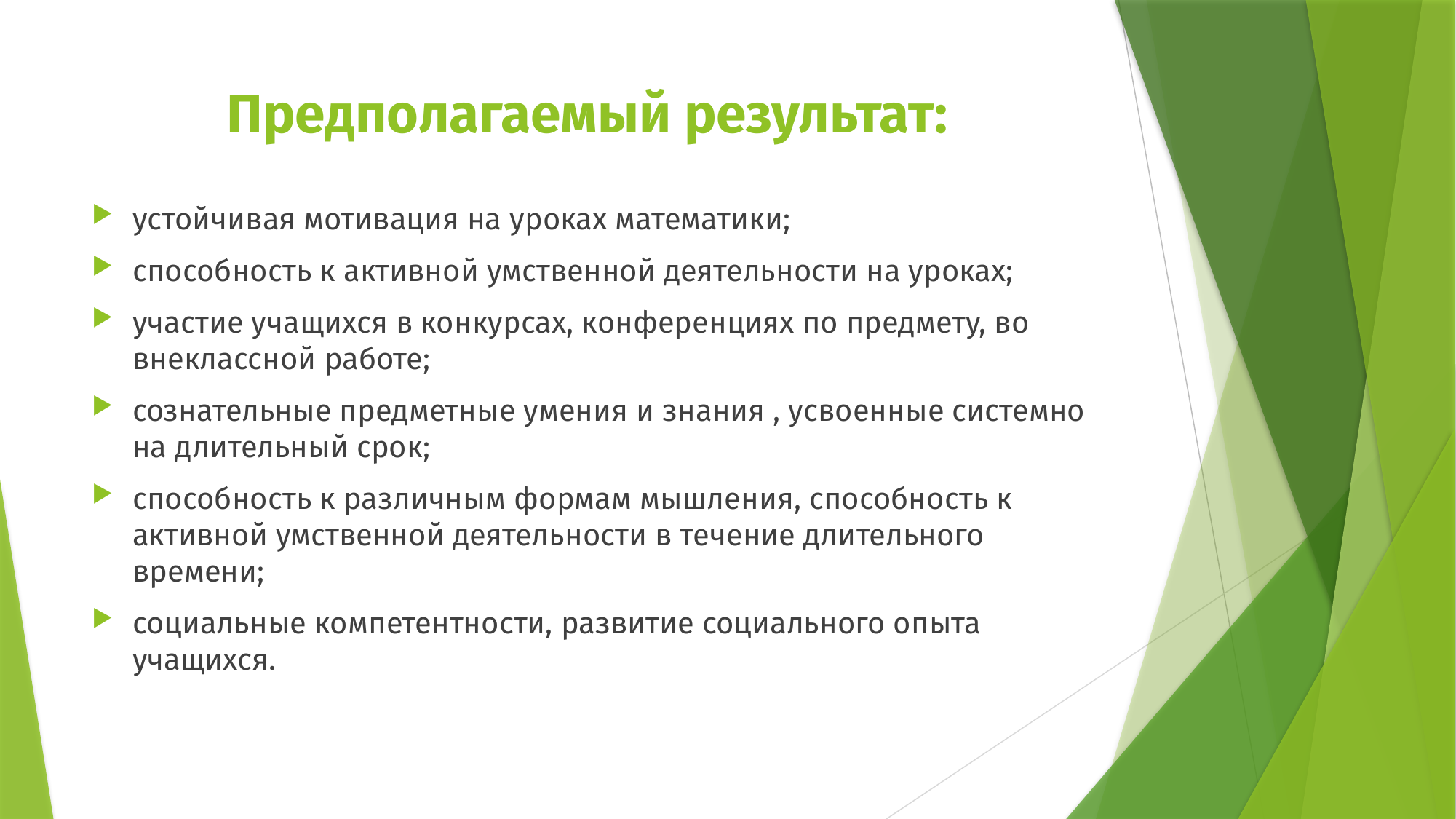

# Предполагаемый результат:
устойчивая мотивация на уроках математики;
способность к активной умственной деятельности на уроках;
участие учащихся в конкурсах, конференциях по предмету, во внеклассной работе;
сознательные предметные умения и знания , усвоенные системно на длительный срок;
способность к различным формам мышления, способность к активной умственной деятельности в течение длительного времени;
социальные компетентности, развитие социального опыта учащихся.